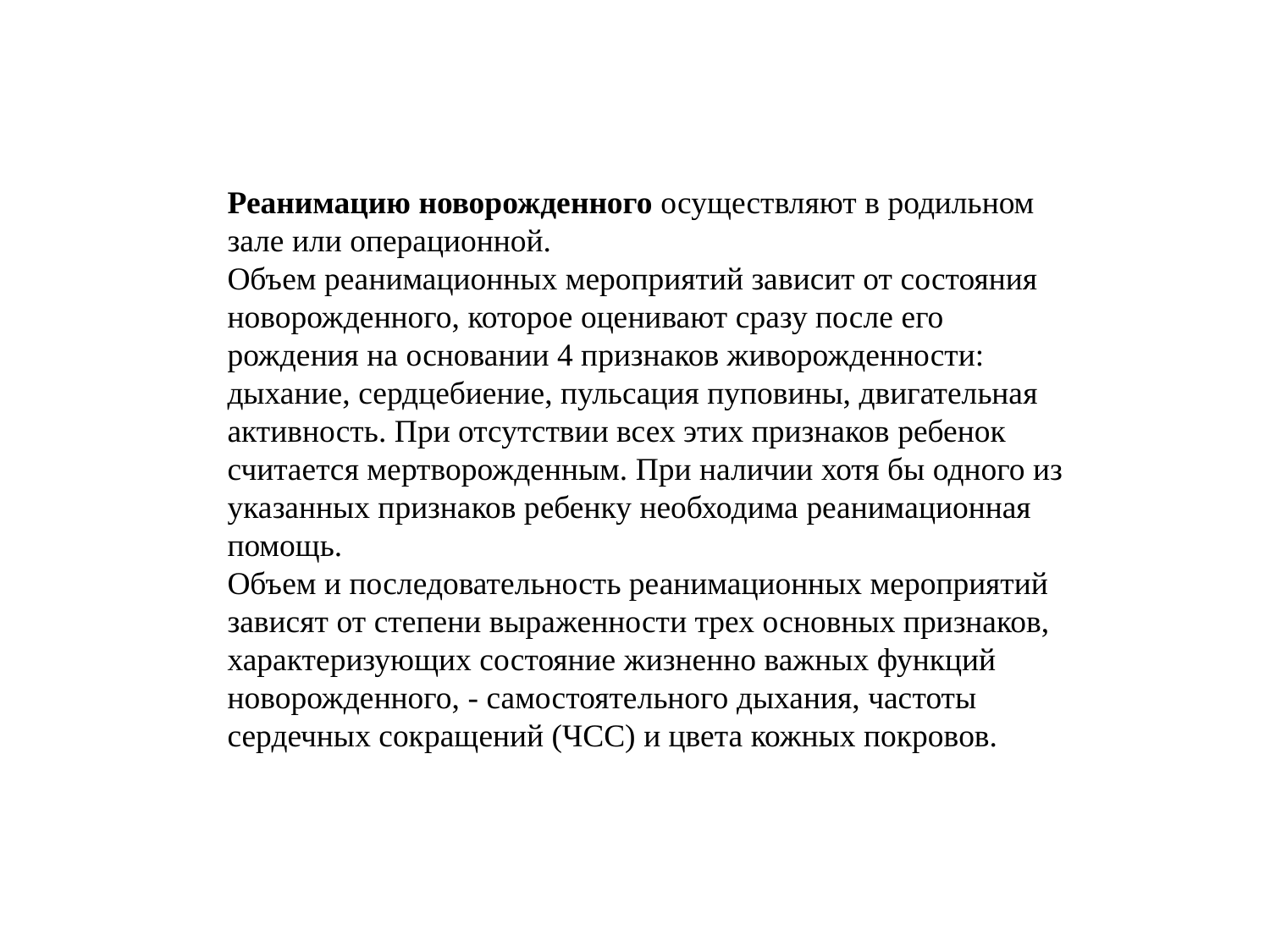

Реанимацию новорожденного осуществляют в родильном зале или операционной.
Объем реанимационных мероприятий зависит от состояния новорожденного, которое оценивают сразу после его рождения на основании 4 признаков живорожденности: дыхание, сердцебиение, пульсация пуповины, двигательная активность. При отсутствии всех этих признаков ребенок считается мертворожденным. При наличии хотя бы одного из указанных признаков ребенку необходима реанимационная помощь.
Объем и последовательность реанимационных мероприятий зависят от степени выраженности трех основных признаков, характеризующих состояние жизненно важных функций новорожденного, - самостоятельного дыхания, частоты сердечных сокращений (ЧСС) и цвета кожных покровов.